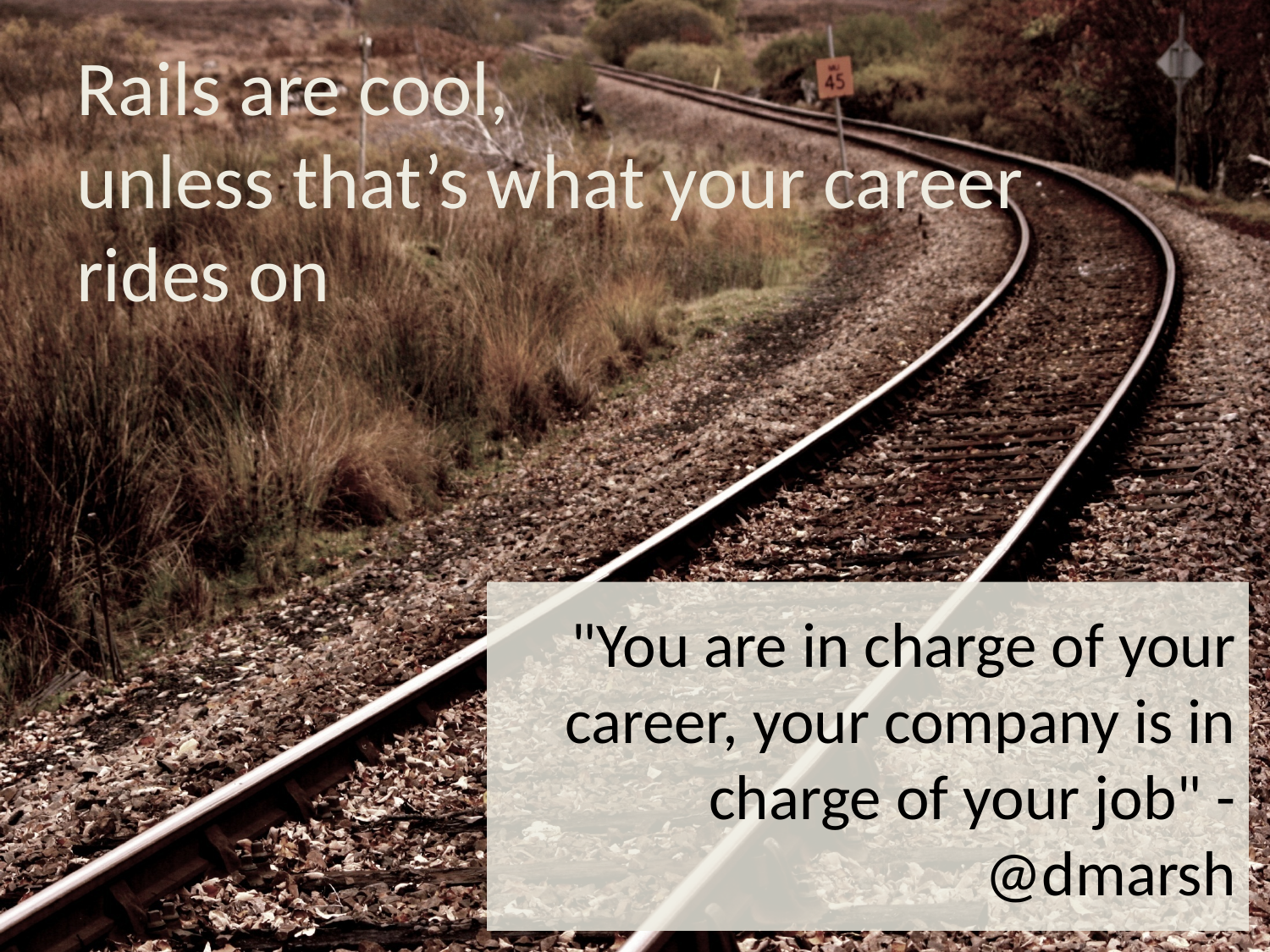

# Rails are cool, unless that’s what your career rides on
"You are in charge of your career, your company is in charge of your job" - @dmarsh